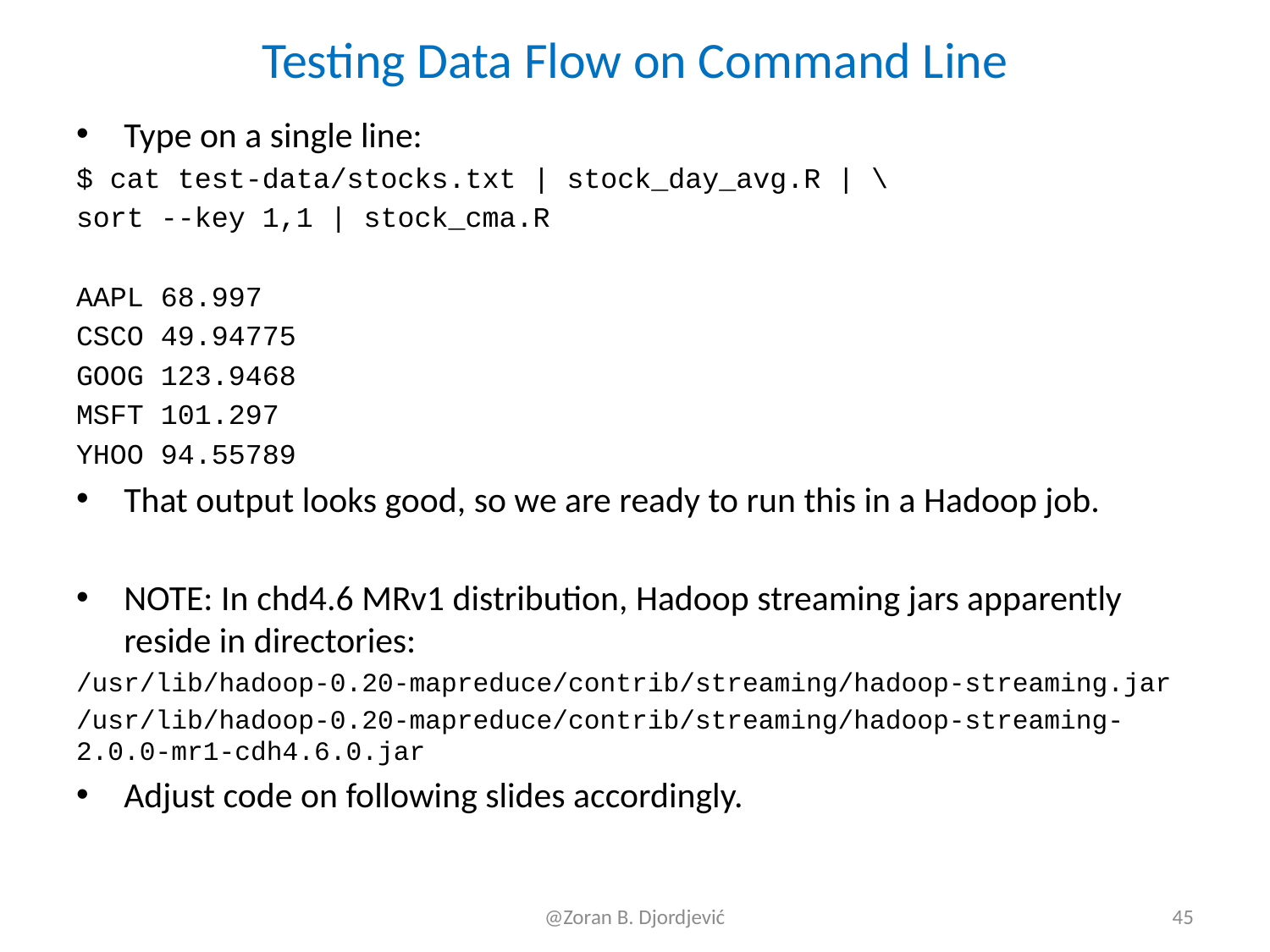

# Testing Data Flow on Command Line
Type on a single line:
$ cat test-data/stocks.txt | stock_day_avg.R | \
sort --key 1,1 | stock_cma.R

AAPL 68.997
CSCO 49.94775
GOOG 123.9468
MSFT 101.297
YHOO 94.55789
That output looks good, so we are ready to run this in a Hadoop job.

NOTE: In chd4.6 MRv1 distribution, Hadoop streaming jars apparently reside in directories:
/usr/lib/hadoop-0.20-mapreduce/contrib/streaming/hadoop-streaming.jar
/usr/lib/hadoop-0.20-mapreduce/contrib/streaming/hadoop-streaming-2.0.0-mr1-cdh4.6.0.jar
Adjust code on following slides accordingly.

@Zoran B. Djordjević
45